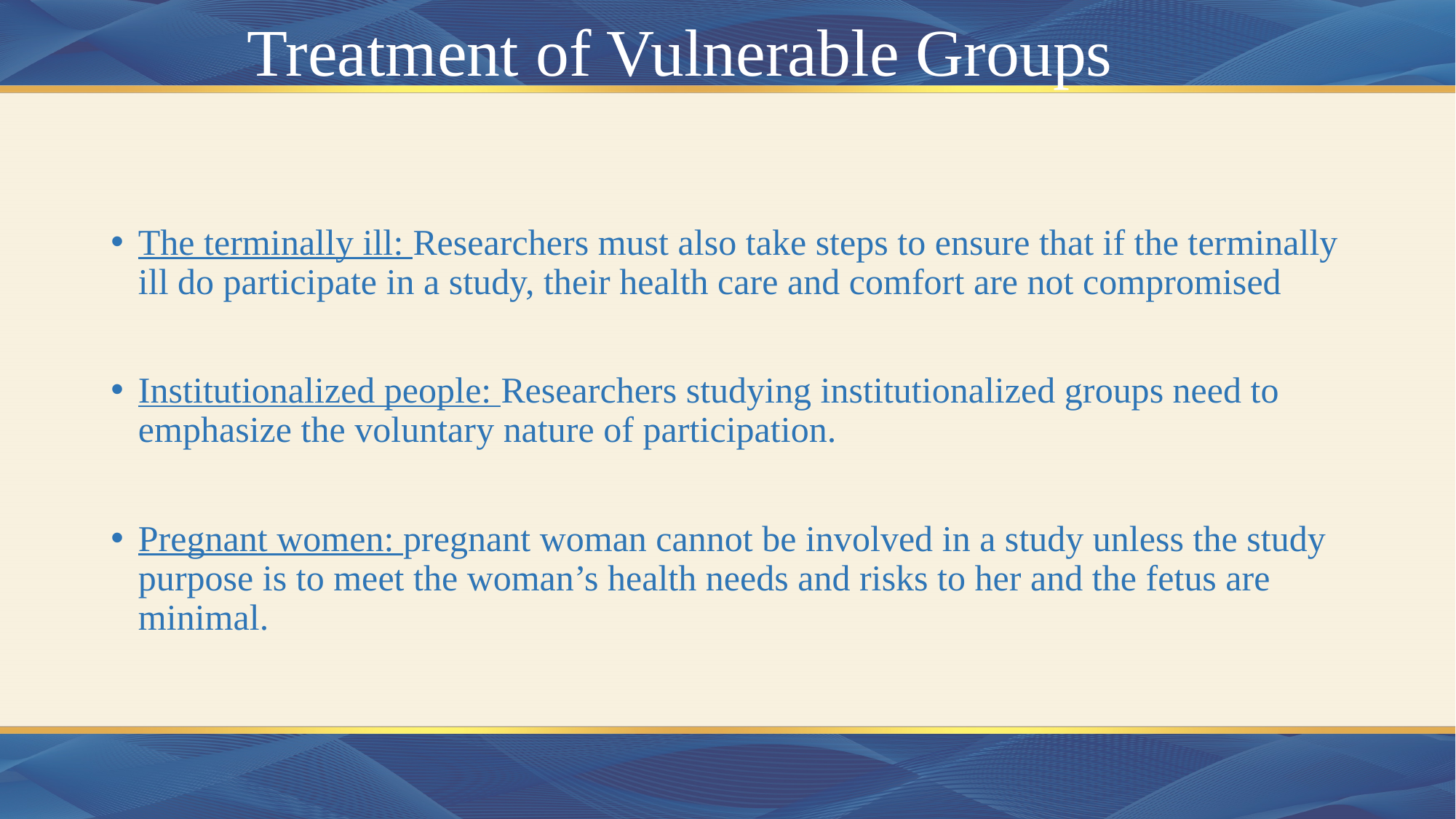

# Treatment of Vulnerable Groups
The terminally ill: Researchers must also take steps to ensure that if the terminally ill do participate in a study, their health care and comfort are not compromised

Institutionalized people: Researchers studying institutionalized groups need to emphasize the voluntary nature of participation.

Pregnant women: pregnant woman cannot be involved in a study unless the study purpose is to meet the woman’s health needs and risks to her and the fetus are minimal.